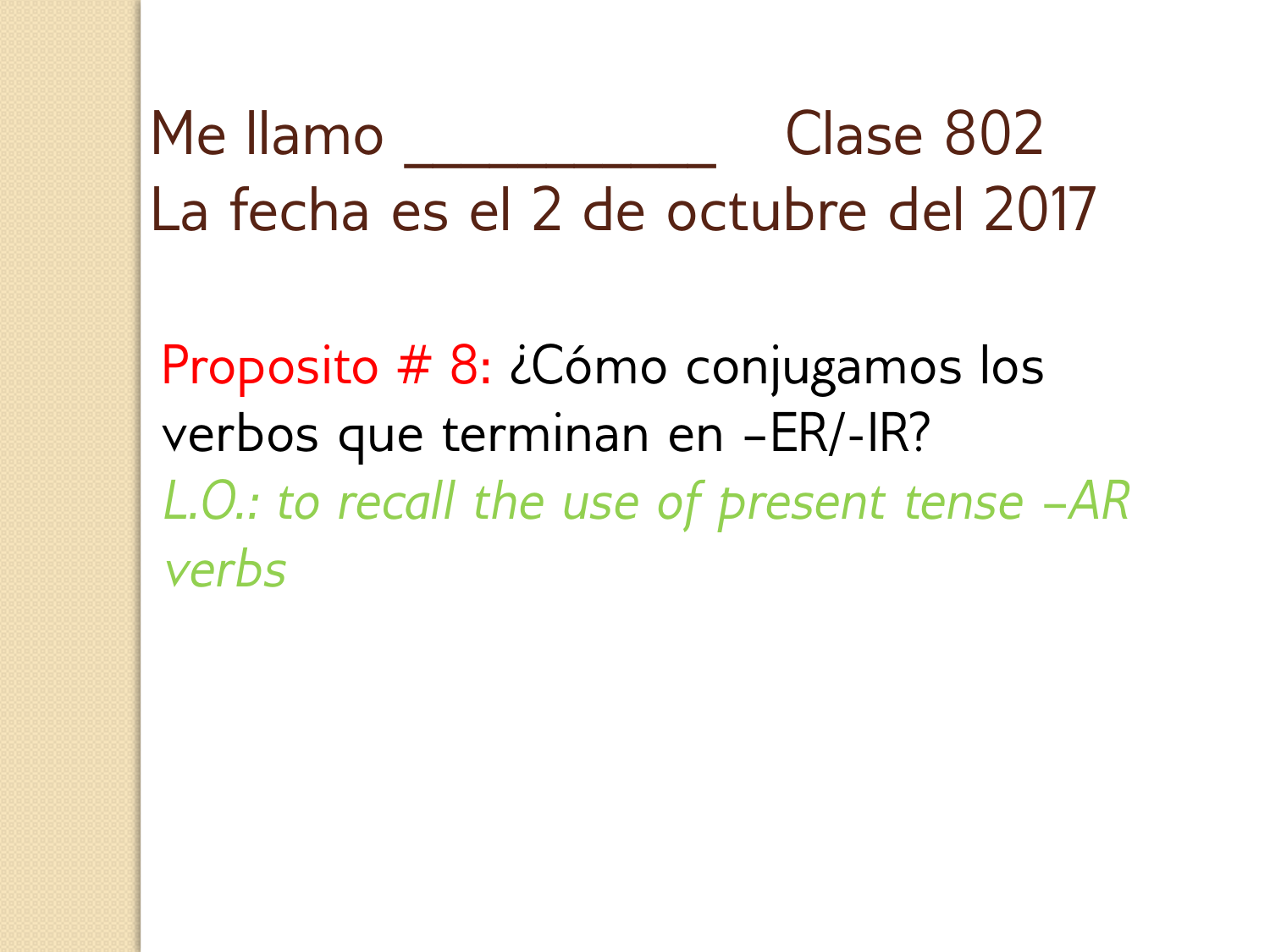

Me llamo ___________	Clase 802
La fecha es el 2 de octubre del 2017
Proposito # 8: ¿Cómo conjugamos los verbos que terminan en –ER/-IR?
L.O.: to recall the use of present tense –AR verbs